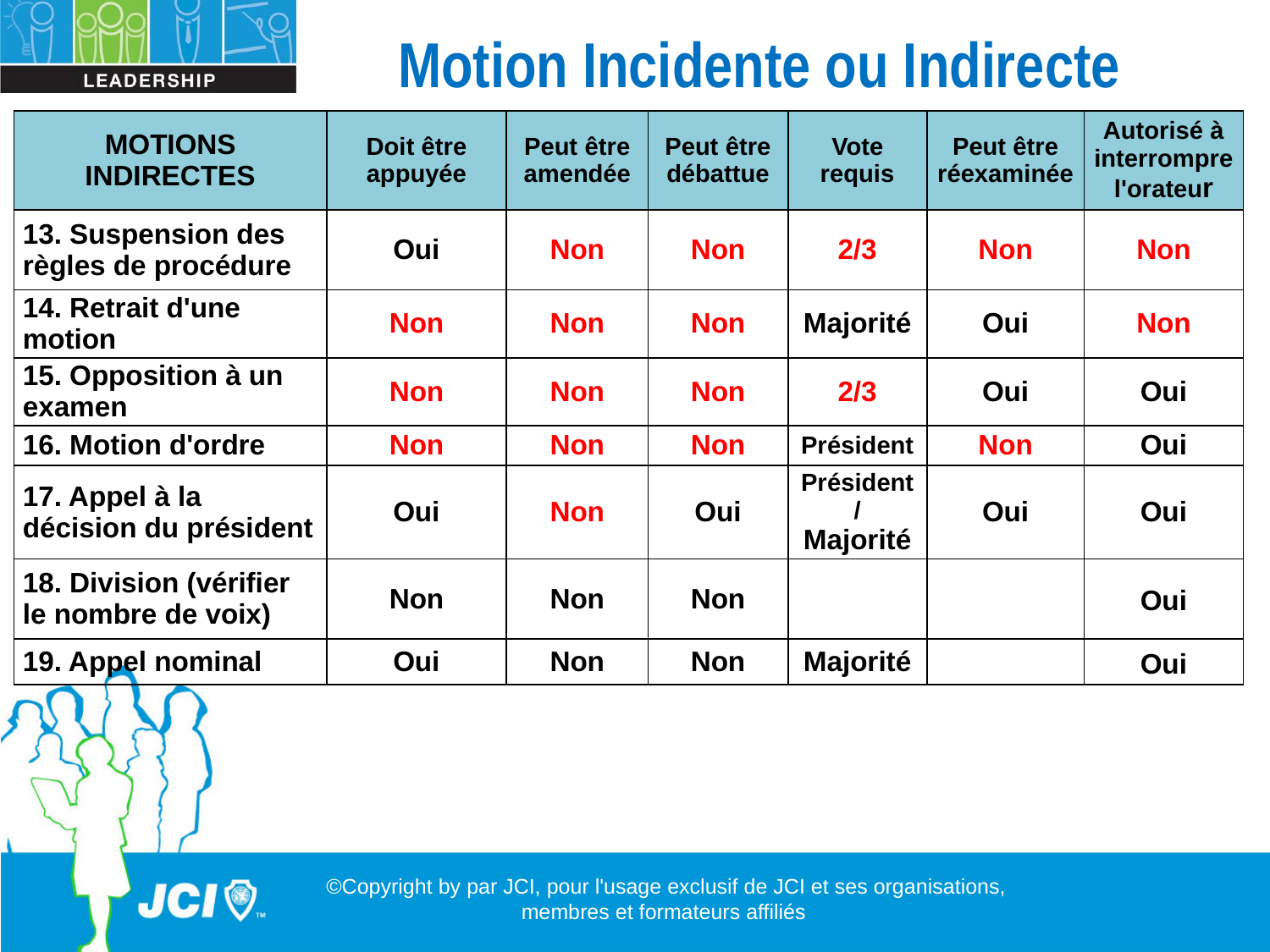

# Motion Incidente ou Indirecte
| MOTIONS INDIRECTES | Doit être appuyée | Peut être amendée | Peut être débattue | Vote requis | Peut être réexaminée | Autorisé à interrompre l'orateur |
| --- | --- | --- | --- | --- | --- | --- |
| 13. Suspension des règles de procédure | Oui | Non | Non | 2/3 | Non | Non |
| 14. Retrait d'une motion | Non | Non | Non | Majorité | Oui | Non |
| 15. Opposition à un examen | Non | Non | Non | 2/3 | Oui | Oui |
| 16. Motion d'ordre | Non | Non | Non | Président | Non | Oui |
| 17. Appel à la décision du président | Oui | Non | Oui | Président / Majorité | Oui | Oui |
| 18. Division (vérifier le nombre de voix) | Non | Non | Non |  |  | Oui |
| 19. Appel nominal | Oui | Non | Non | Majorité |  | Oui |
©Copyright by par JCI, pour l'usage exclusif de JCI et ses organisations, membres et formateurs affiliés